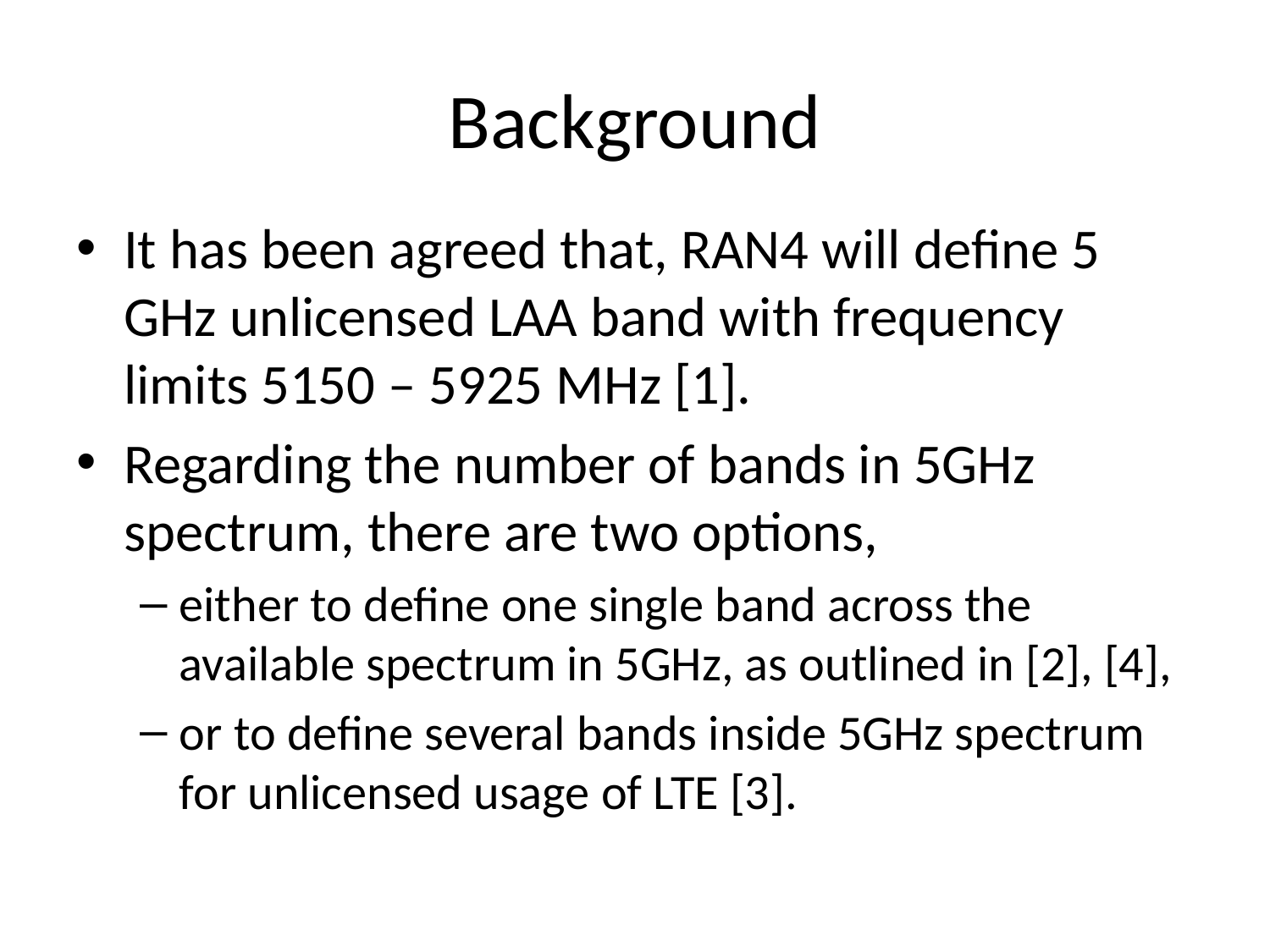

# Background
It has been agreed that, RAN4 will define 5 GHz unlicensed LAA band with frequency limits 5150 – 5925 MHz [1].
Regarding the number of bands in 5GHz spectrum, there are two options,
either to define one single band across the available spectrum in 5GHz, as outlined in [2], [4],
or to define several bands inside 5GHz spectrum for unlicensed usage of LTE [3].